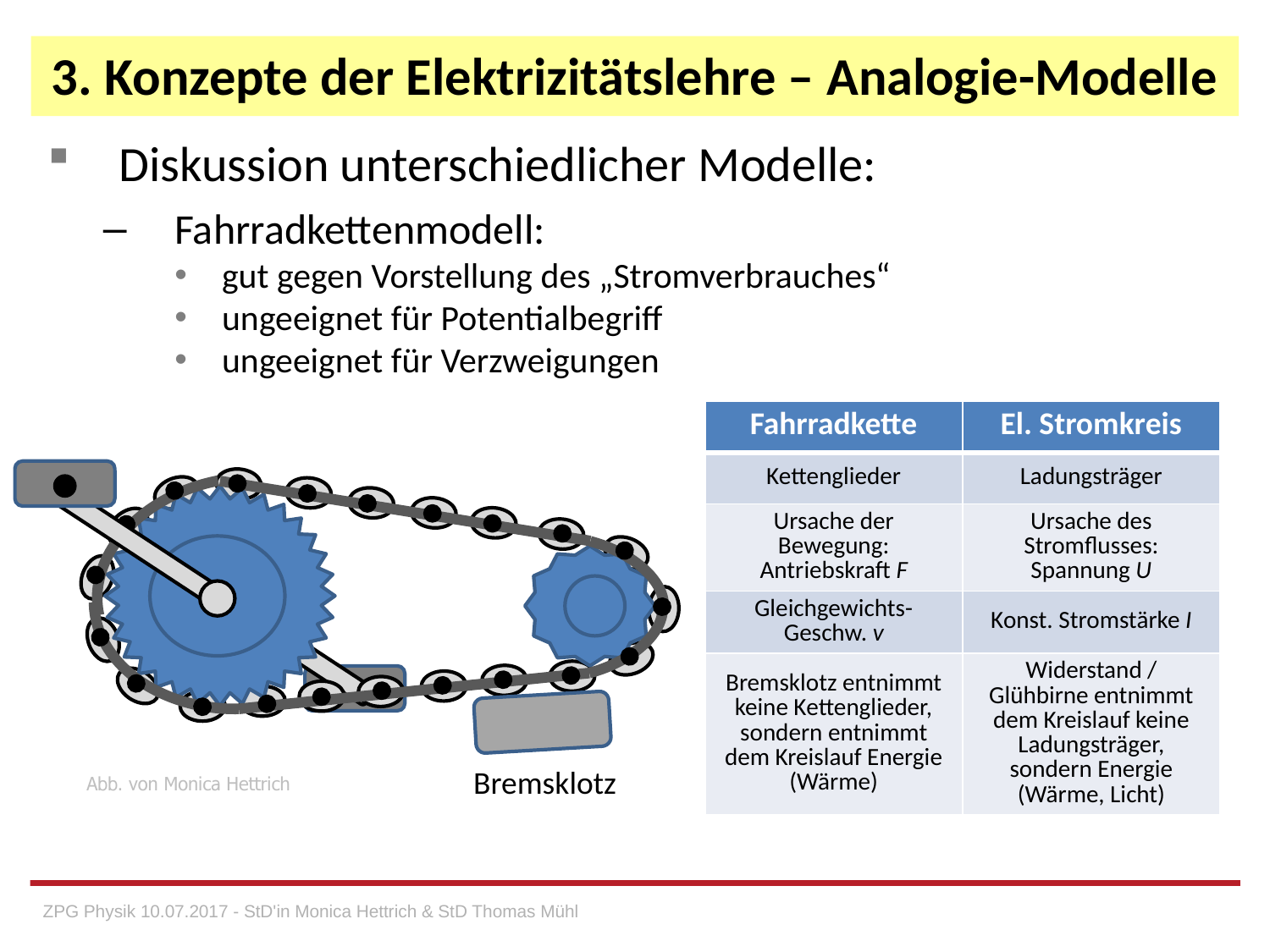

# 3. Konzepte der Elektrizitätslehre – Analogie-Modelle
Diskussion unterschiedlicher Modelle:
Fahrradkettenmodell:
gut gegen Vorstellung des „Stromverbrauches“
ungeeignet für Potentialbegriff
ungeeignet für Verzweigungen
| Fahrradkette | El. Stromkreis |
| --- | --- |
| Kettenglieder | Ladungsträger |
| Ursache der Bewegung: Antriebskraft F | Ursache des Stromflusses: Spannung U |
| Gleichgewichts-Geschw. v | Konst. Stromstärke I |
| Bremsklotz entnimmt keine Kettenglieder, sondern entnimmt dem Kreislauf Energie (Wärme) | Widerstand / Glühbirne entnimmt dem Kreislauf keine Ladungsträger, sondern Energie (Wärme, Licht) |

Bremsklotz

Abb. von Monica Hettrich
ZPG Physik 10.07.2017 - StD'in Monica Hettrich & StD Thomas Mühl